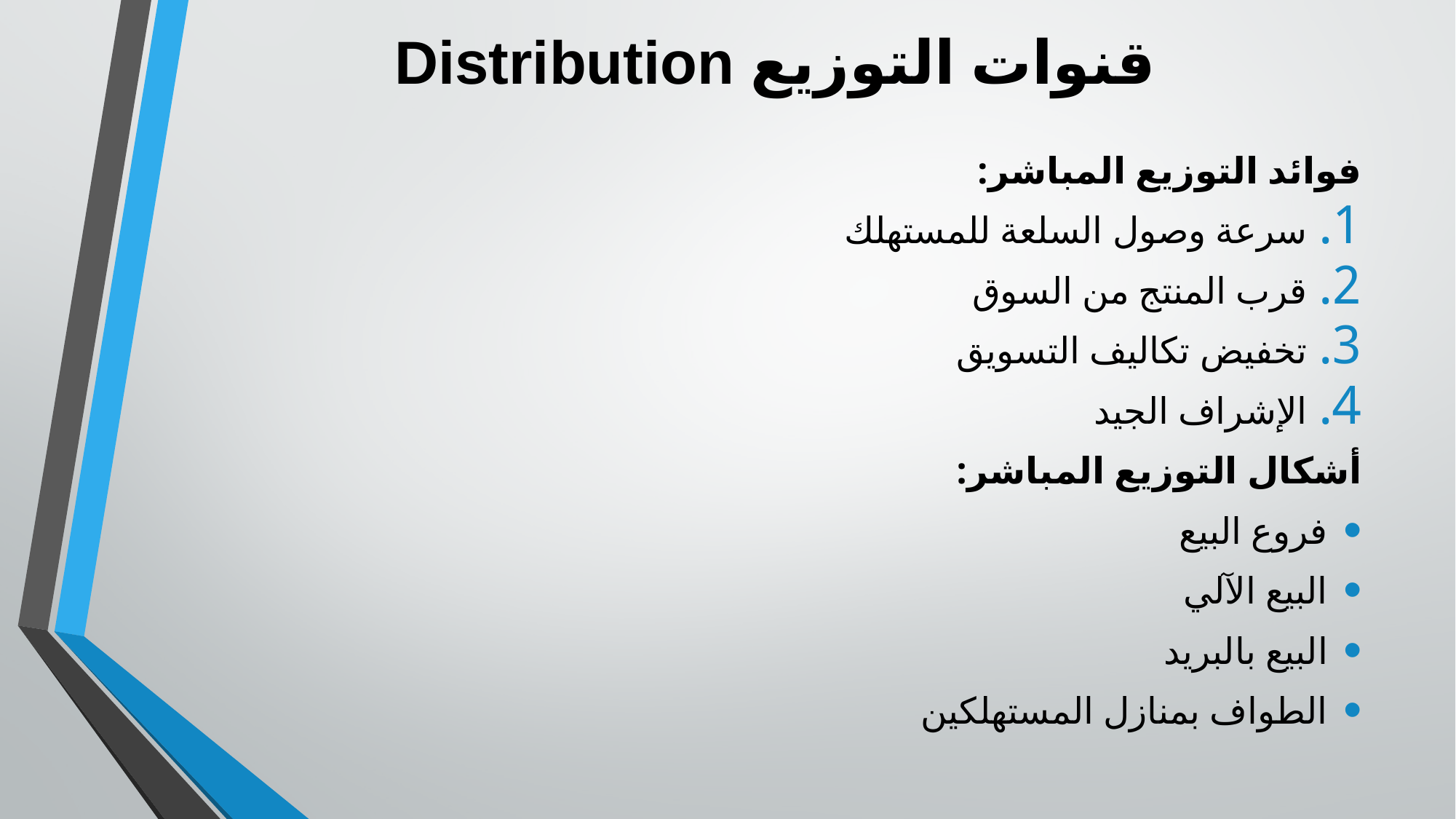

# قنوات التوزيع Distribution
فوائد التوزيع المباشر:
سرعة وصول السلعة للمستهلك
قرب المنتج من السوق
تخفيض تكاليف التسويق
الإشراف الجيد
أشكال التوزيع المباشر:
فروع البيع
البيع الآلي
البيع بالبريد
الطواف بمنازل المستهلكين